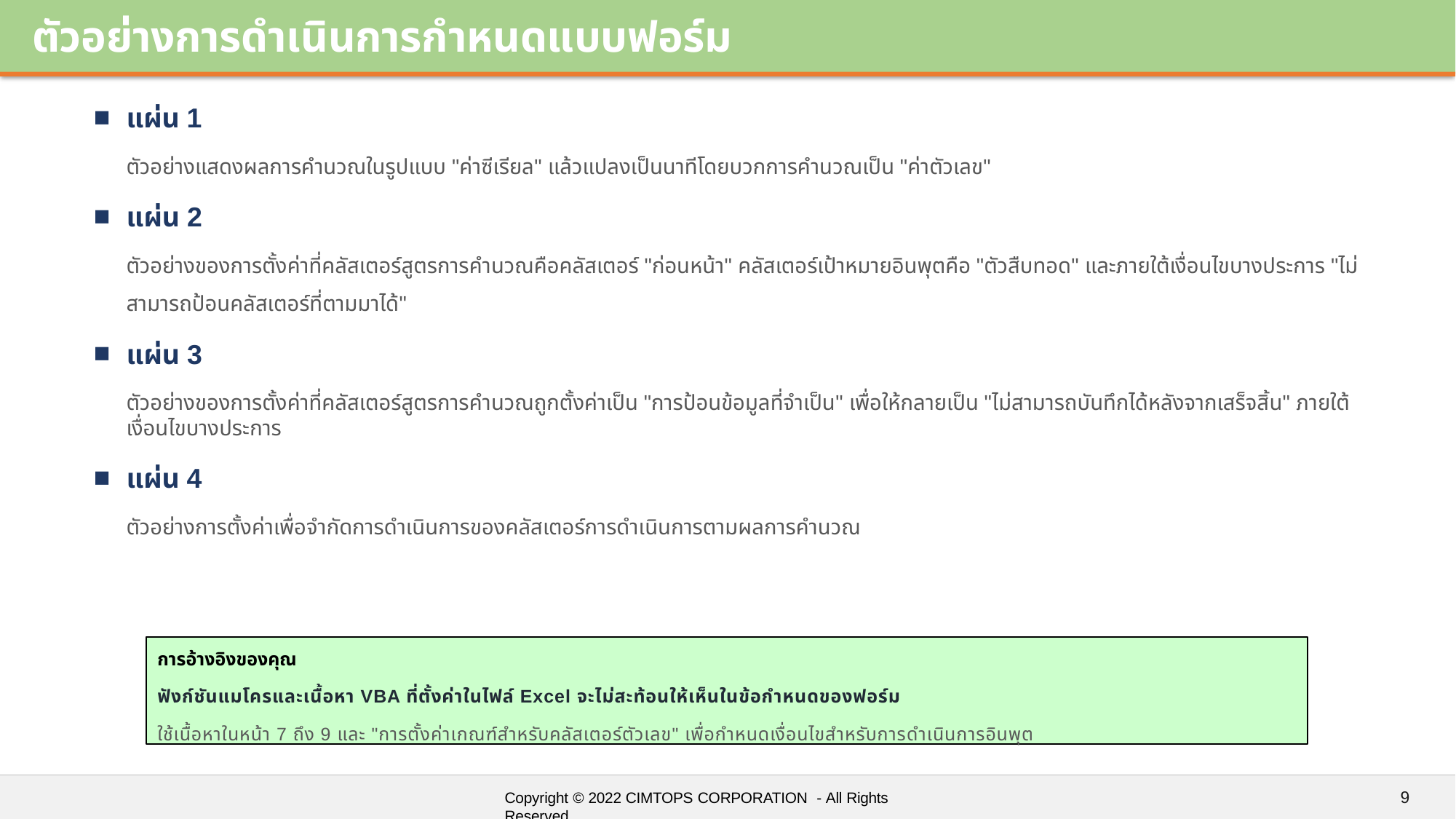

# ตัวอย่างการดำเนินการกำหนดแบบฟอร์ม
แผ่น 1
ตัวอย่างแสดงผลการคำนวณในรูปแบบ "ค่าซีเรียล" แล้วแปลงเป็นนาทีโดยบวกการคำนวณเป็น "ค่าตัวเลข"
แผ่น 2
ตัวอย่างของการตั้งค่าที่คลัสเตอร์สูตรการคำนวณคือคลัสเตอร์ "ก่อนหน้า" คลัสเตอร์เป้าหมายอินพุตคือ "ตัวสืบทอด" และภายใต้เงื่อนไขบางประการ "ไม่สามารถป้อนคลัสเตอร์ที่ตามมาได้"
แผ่น 3
ตัวอย่างของการตั้งค่าที่คลัสเตอร์สูตรการคำนวณถูกตั้งค่าเป็น "การป้อนข้อมูลที่จำเป็น" เพื่อให้กลายเป็น "ไม่สามารถบันทึกได้หลังจากเสร็จสิ้น" ภายใต้เงื่อนไขบางประการ
แผ่น 4
ตัวอย่างการตั้งค่าเพื่อจำกัดการดำเนินการของคลัสเตอร์การดำเนินการตามผลการคำนวณ
การอ้างอิงของคุณ
ฟังก์ชันแมโครและเนื้อหา VBA ที่ตั้งค่าในไฟล์ Excel จะไม่สะท้อนให้เห็นในข้อกำหนดของฟอร์ม
ใช้เนื้อหาในหน้า 7 ถึง 9 และ "การตั้งค่าเกณฑ์สำหรับคลัสเตอร์ตัวเลข" เพื่อกำหนดเงื่อนไขสำหรับการดำเนินการอินพุต
9
Copyright © 2022 CIMTOPS CORPORATION - All Rights Reserved.